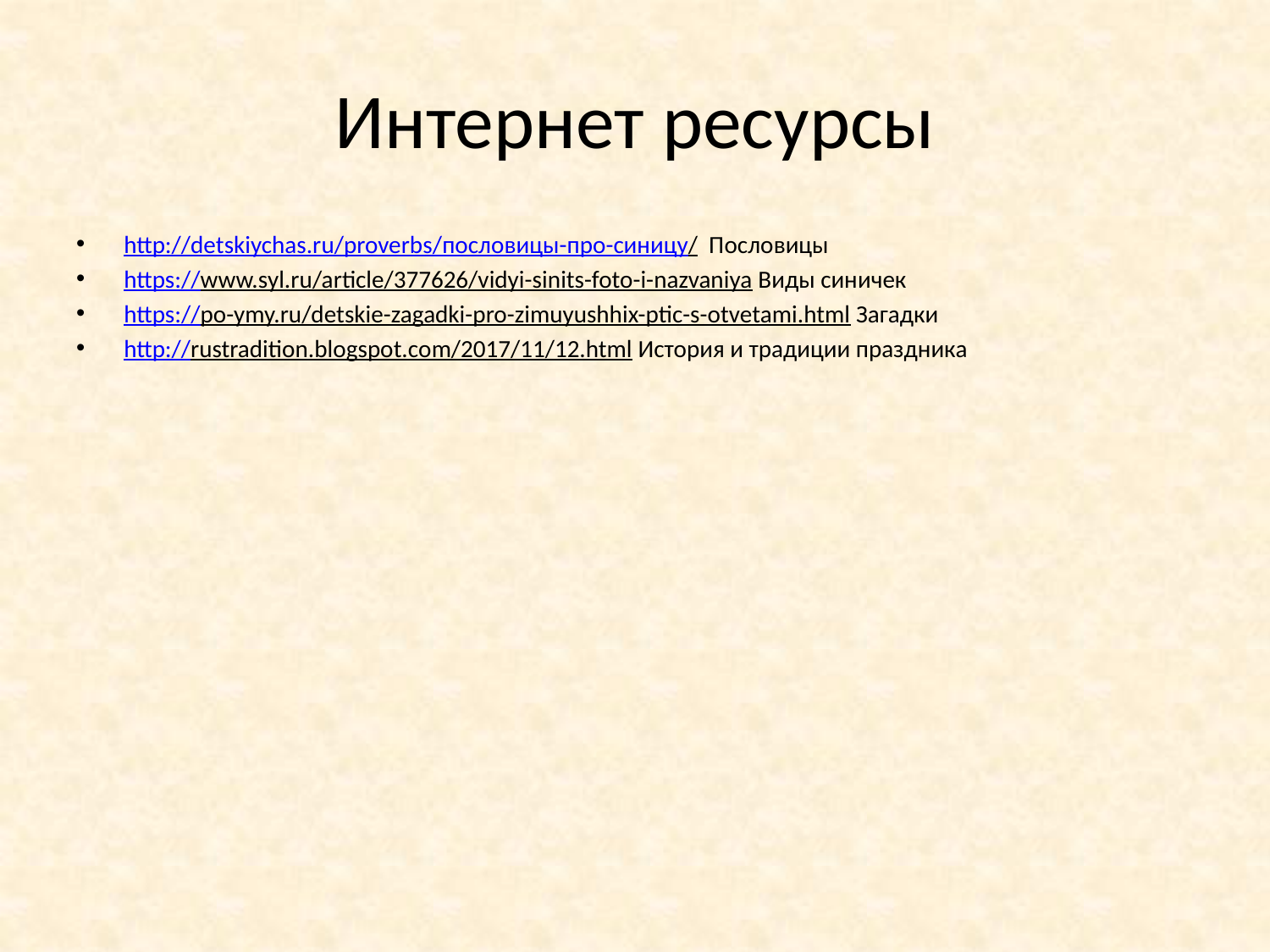

# Интернет ресурсы
http://detskiychas.ru/proverbs/пословицы-про-синицу/  Пословицы
https://www.syl.ru/article/377626/vidyi-sinits-foto-i-nazvaniya Виды синичек
https://po-ymy.ru/detskie-zagadki-pro-zimuyushhix-ptic-s-otvetami.html Загадки
http://rustradition.blogspot.com/2017/11/12.html История и традиции праздника